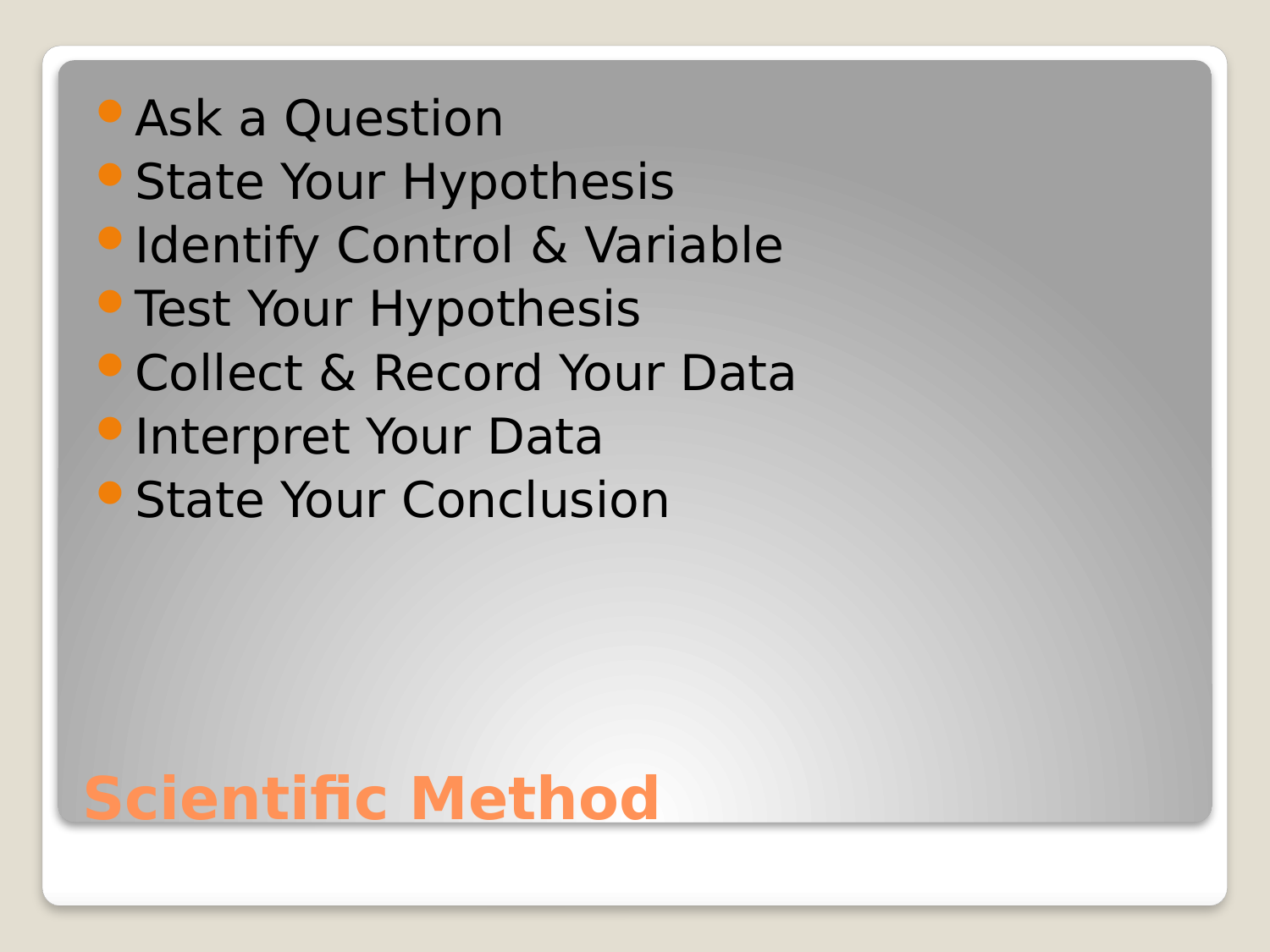

Ask a Question
State Your Hypothesis
Identify Control & Variable
Test Your Hypothesis
Collect & Record Your Data
Interpret Your Data
State Your Conclusion

# Scientific Method